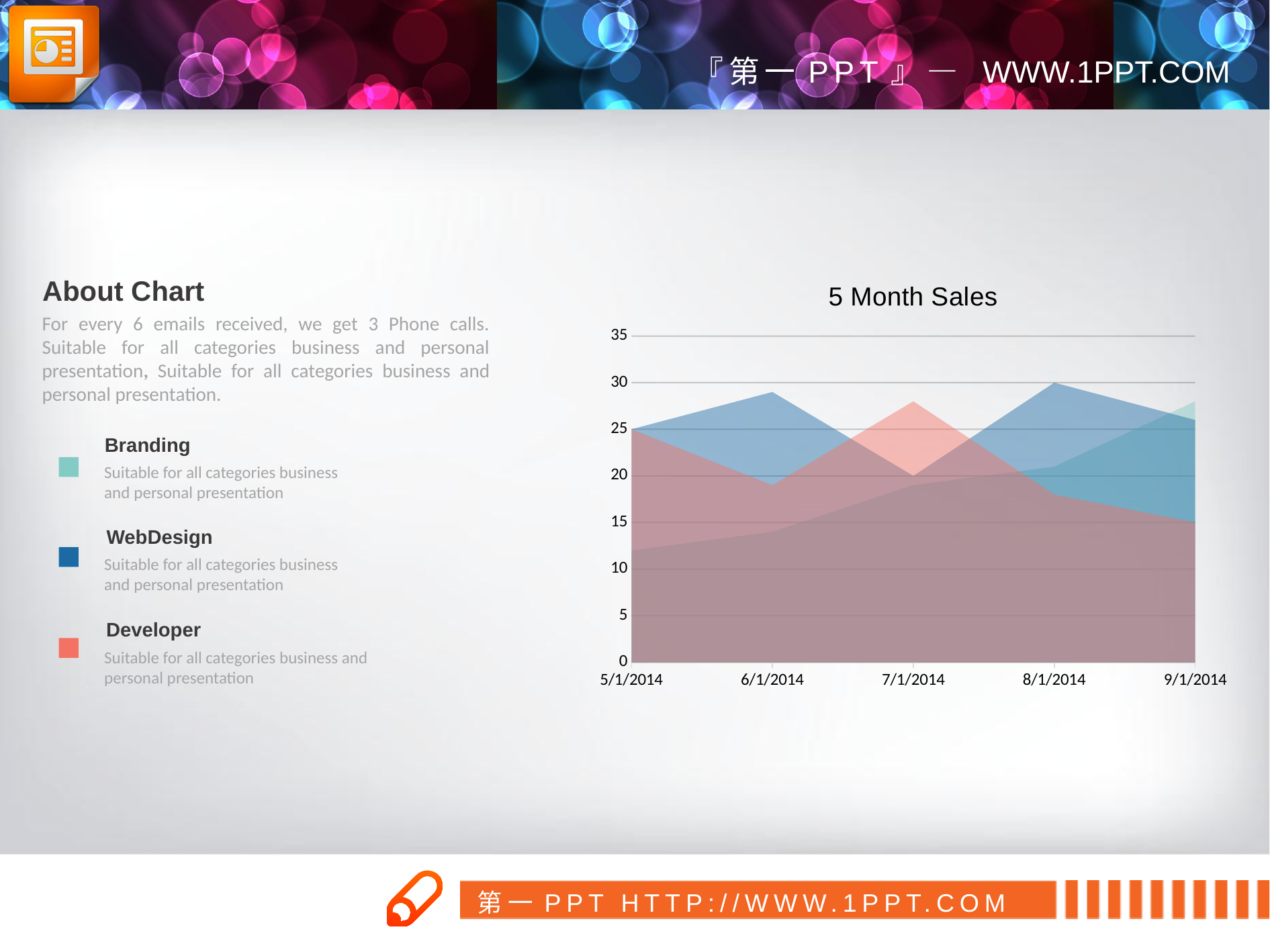

### Chart: 5 Month Sales

| Category | Developer | Web Design | Graphic Design |
|---|---|---|---|
| 41760 | 25.0 | 25.0 | 12.0 |
| 41791 | 19.0 | 29.0 | 14.0 |
| 41821 | 28.0 | 20.0 | 19.0 |
| 41852 | 18.0 | 30.0 | 21.0 |
| 41883 | 15.0 | 26.0 | 28.0 |
About Chart
For every 6 emails received, we get 3 Phone calls. Suitable for all categories business and personal presentation, Suitable for all categories business and personal presentation.
Branding
Suitable for all categories business and personal presentation

WebDesign

Suitable for all categories business and personal presentation
Developer

Suitable for all categories business and personal presentation